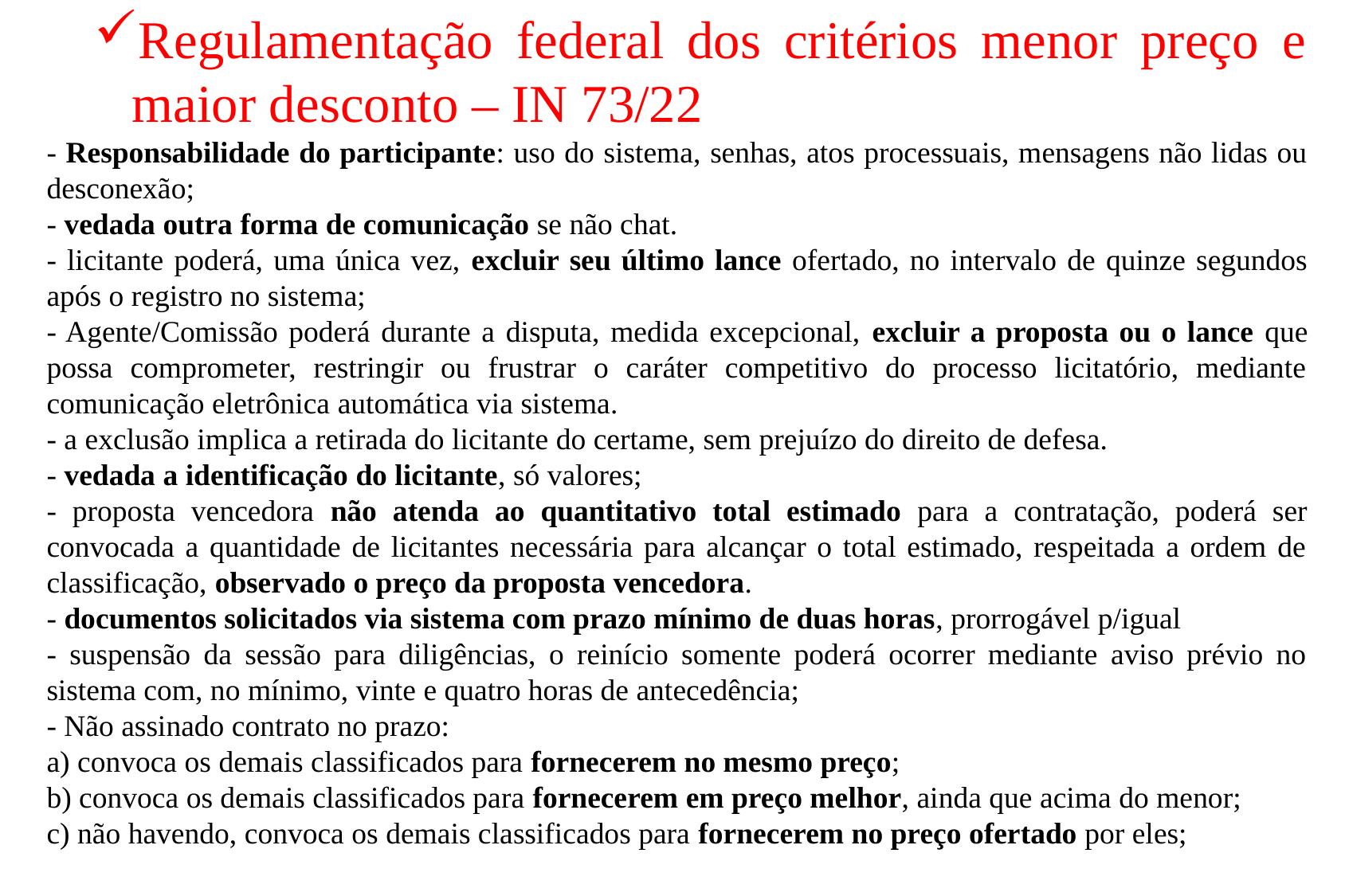

Regulamentação federal dos critérios menor preço e maior desconto – IN 73/22
- Responsabilidade do participante: uso do sistema, senhas, atos processuais, mensagens não lidas ou desconexão;
- vedada outra forma de comunicação se não chat.
- licitante poderá, uma única vez, excluir seu último lance ofertado, no intervalo de quinze segundos após o registro no sistema;
- Agente/Comissão poderá durante a disputa, medida excepcional, excluir a proposta ou o lance que possa comprometer, restringir ou frustrar o caráter competitivo do processo licitatório, mediante comunicação eletrônica automática via sistema.
- a exclusão implica a retirada do licitante do certame, sem prejuízo do direito de defesa.
- vedada a identificação do licitante, só valores;
- proposta vencedora não atenda ao quantitativo total estimado para a contratação, poderá ser convocada a quantidade de licitantes necessária para alcançar o total estimado, respeitada a ordem de classificação, observado o preço da proposta vencedora.
- documentos solicitados via sistema com prazo mínimo de duas horas, prorrogável p/igual
- suspensão da sessão para diligências, o reinício somente poderá ocorrer mediante aviso prévio no sistema com, no mínimo, vinte e quatro horas de antecedência;
- Não assinado contrato no prazo:
a) convoca os demais classificados para fornecerem no mesmo preço;
b) convoca os demais classificados para fornecerem em preço melhor, ainda que acima do menor;
c) não havendo, convoca os demais classificados para fornecerem no preço ofertado por eles;